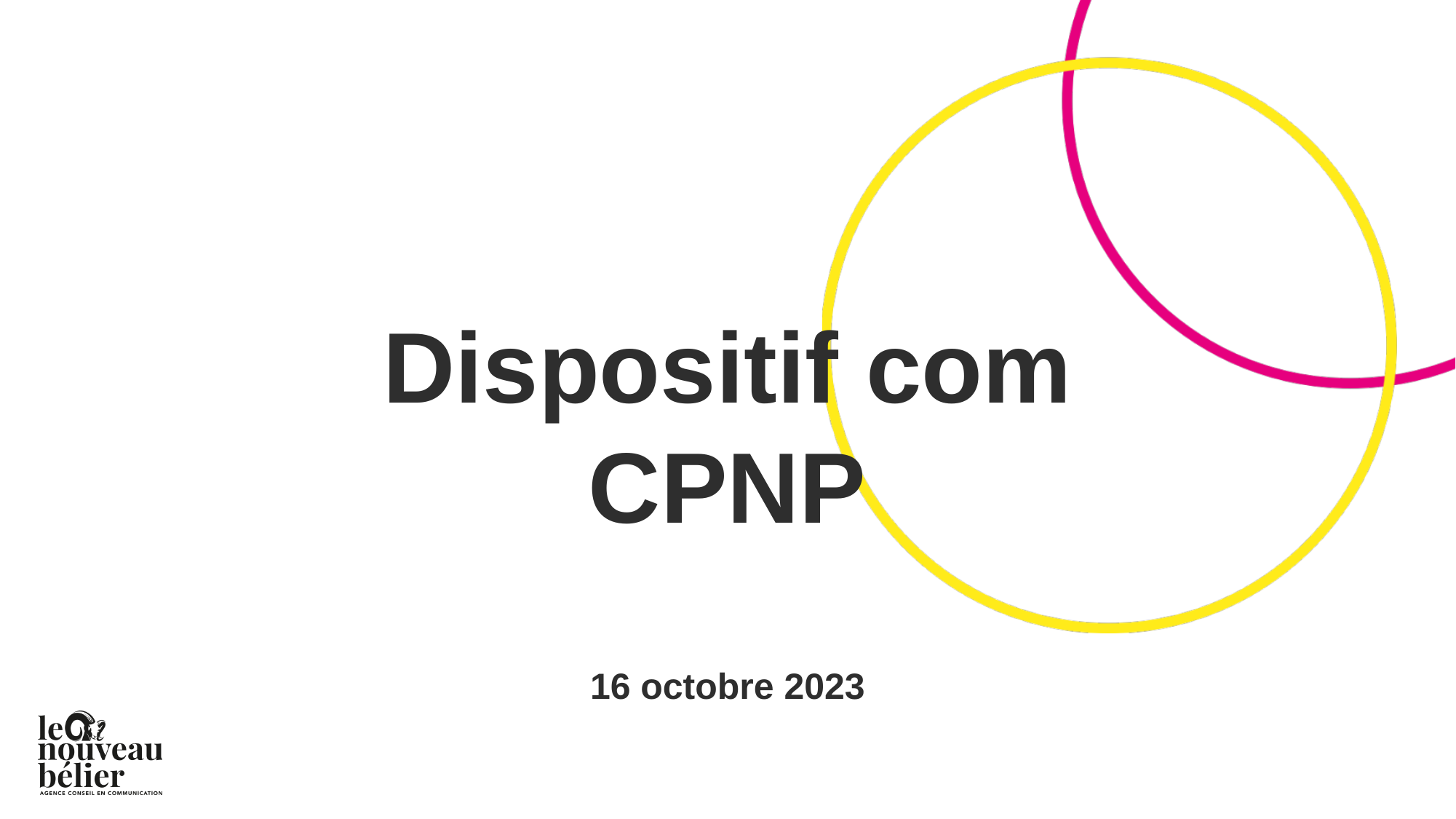

# Dispositif com CPNP 16 octobre 2023